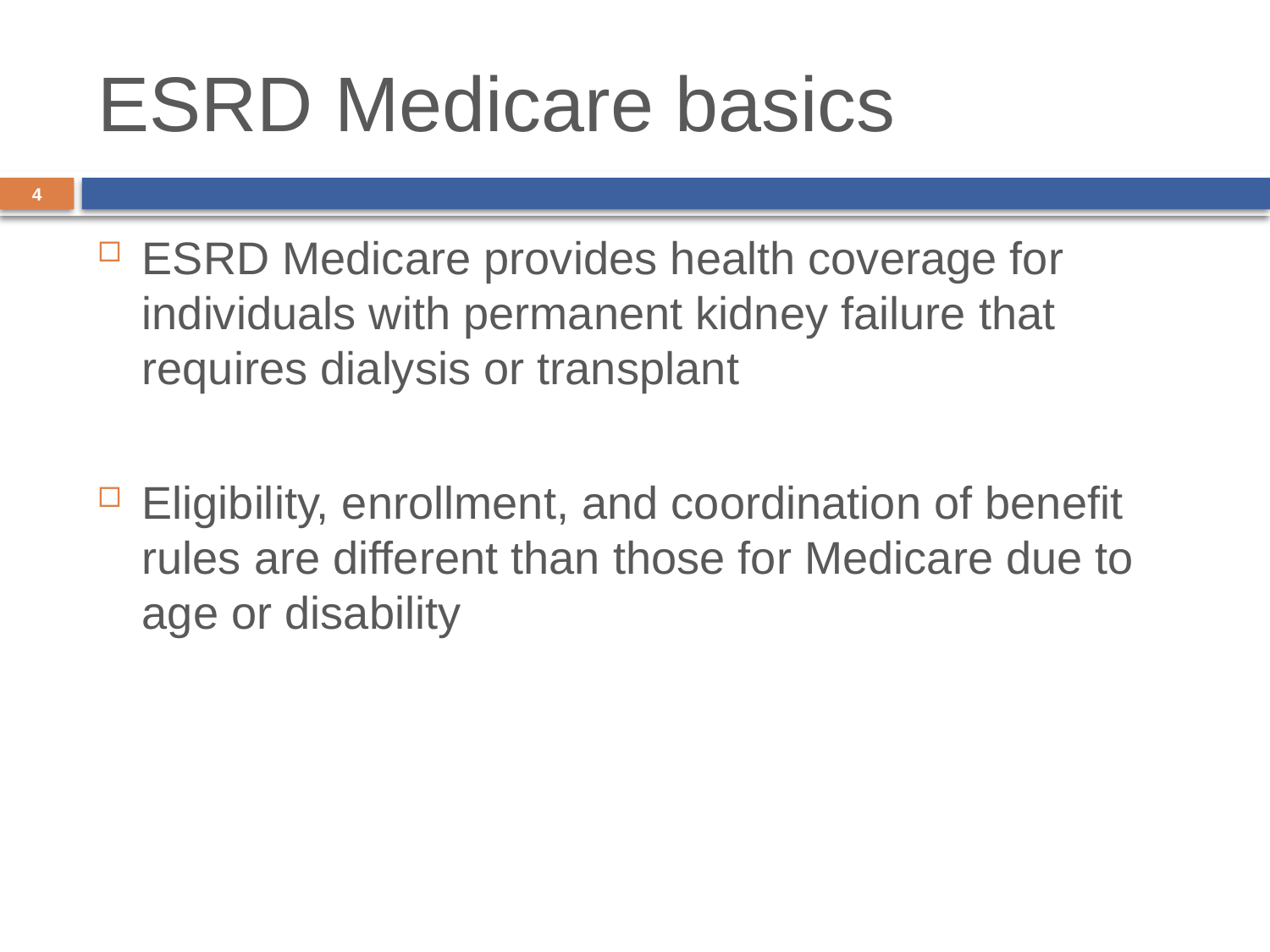

# ESRD Medicare basics
4
ESRD Medicare provides health coverage for individuals with permanent kidney failure that requires dialysis or transplant

Eligibility, enrollment, and coordination of benefit rules are different than those for Medicare due to age or disability